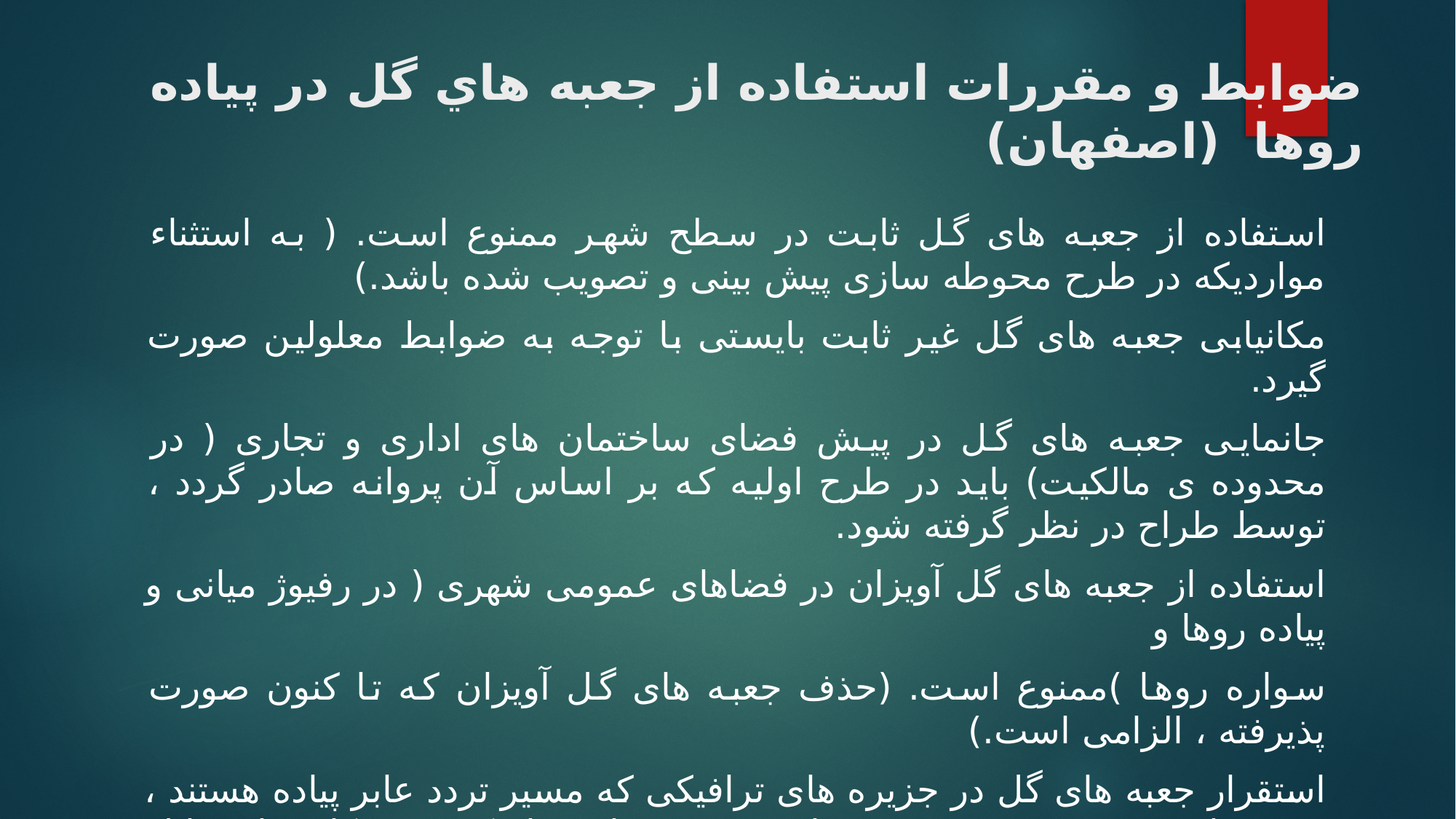

# ضوابط و مقررات استفاده از جعبه هاي گل در پياده روها  (اصفهان)
استفاده از جعبه های گل ثابت در سطح شهر ممنوع است. ( به استثناء موارديکه در طرح محوطه سازی پيش بينی و تصويب شده باشد.)
مکانيابی جعبه های گل غير ثابت بايستی با توجه به ضوابط معلولين صورت گيرد.
جانمايی جعبه های گل در پيش فضای ساختمان های اداری و تجاری ( در محدوده ی مالکيت) بايد در طرح اوليه که بر اساس آن پروانه صادر گردد ، توسط طراح در نظر گرفته شود.
استفاده از جعبه های گل آويزان در فضاهای عمومی شهری ( در رفيوژ ميانی و پياده روها و
سواره روها )ممنوع است. (حذف جعبه های گل آويزان که تا کنون صورت پذيرفته ، الزامی است.)
استقرار جعبه های گل در جزيره های ترافيکی که مسير تردد عابر پياده هستند ، ممنوع است و توصيه می شود تا در جزيره های ترافيکی در مکان های قابل اجراء از فضای سبز استفاده شود.